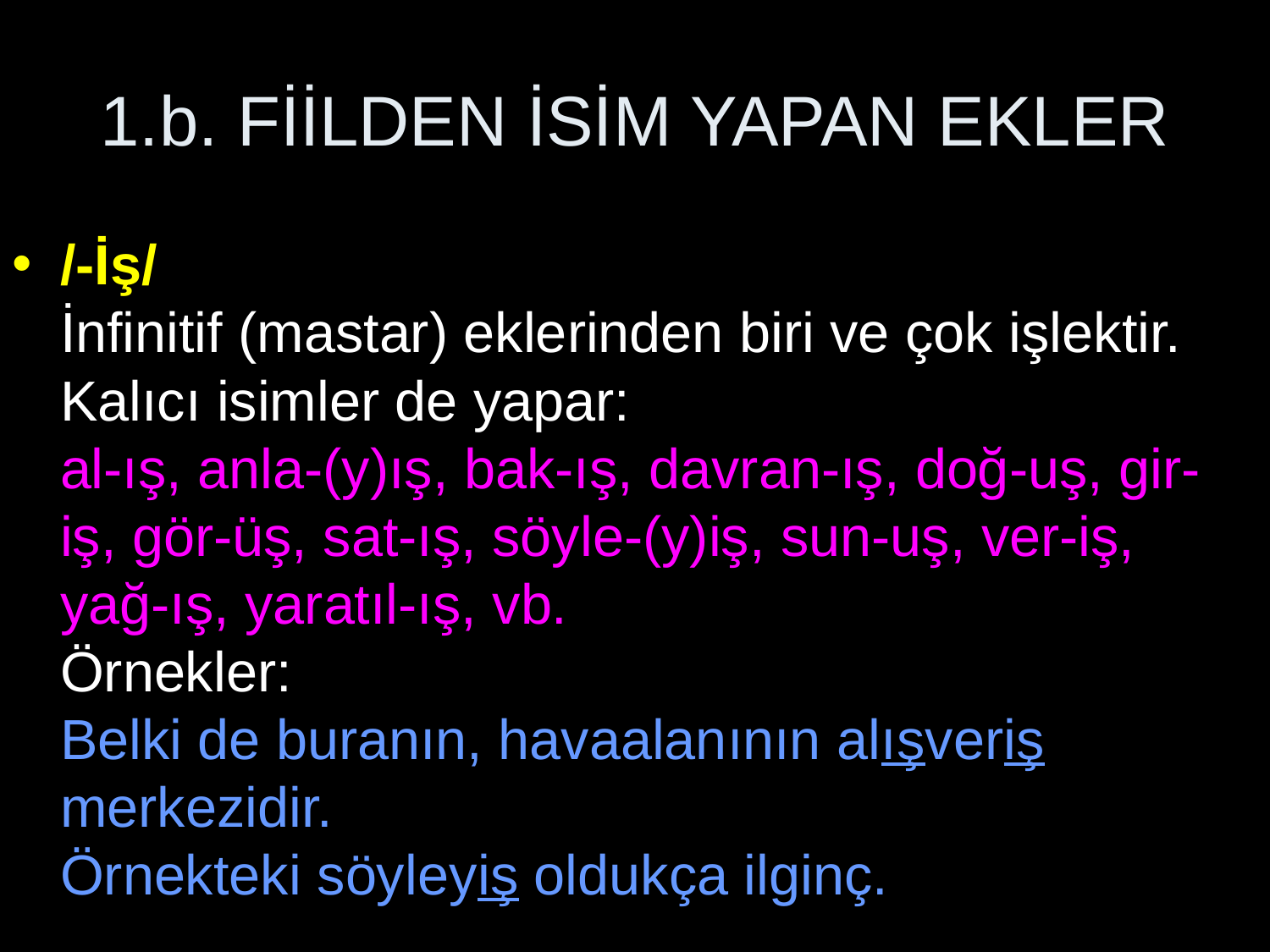

# 1.b. FİİLDEN İSİM YAPAN EKLER
/-İş/
İnfinitif (mastar) eklerinden biri ve çok işlektir. Kalıcı isimler de yapar:
al-ış, anla-(y)ış, bak-ış, davran-ış, doğ-uş, gir-iş, gör-üş, sat-ış, söyle-(y)iş, sun-uş, ver-iş, yağ-ış, yaratıl-ış, vb.
Örnekler:
Belki de buranın, havaalanının alışveriş merkezidir.
Örnekteki söyleyiş oldukça ilginç.